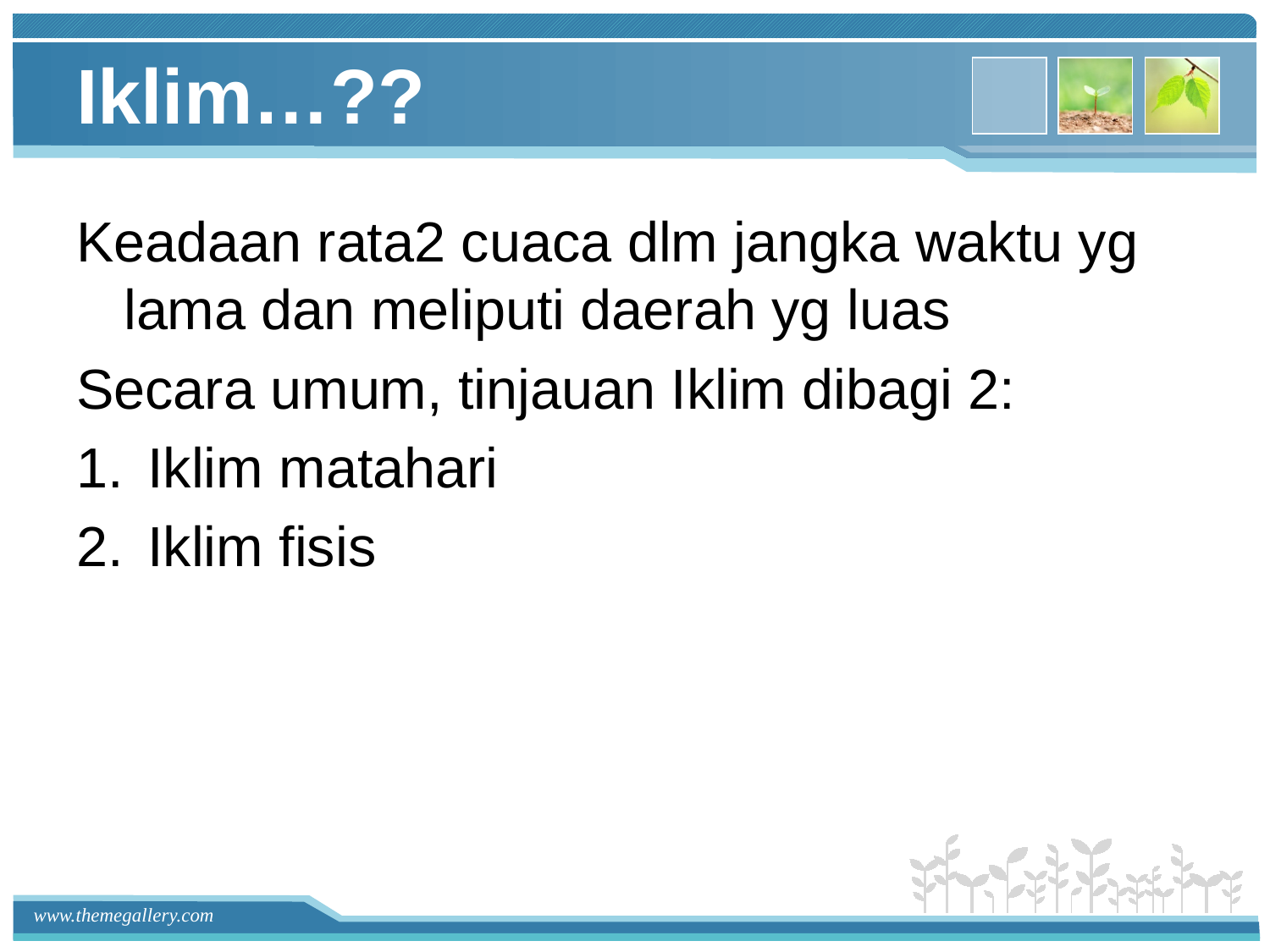

# Iklim…??
Keadaan rata2 cuaca dlm jangka waktu yg lama dan meliputi daerah yg luas
Secara umum, tinjauan Iklim dibagi 2:
Iklim matahari
Iklim fisis